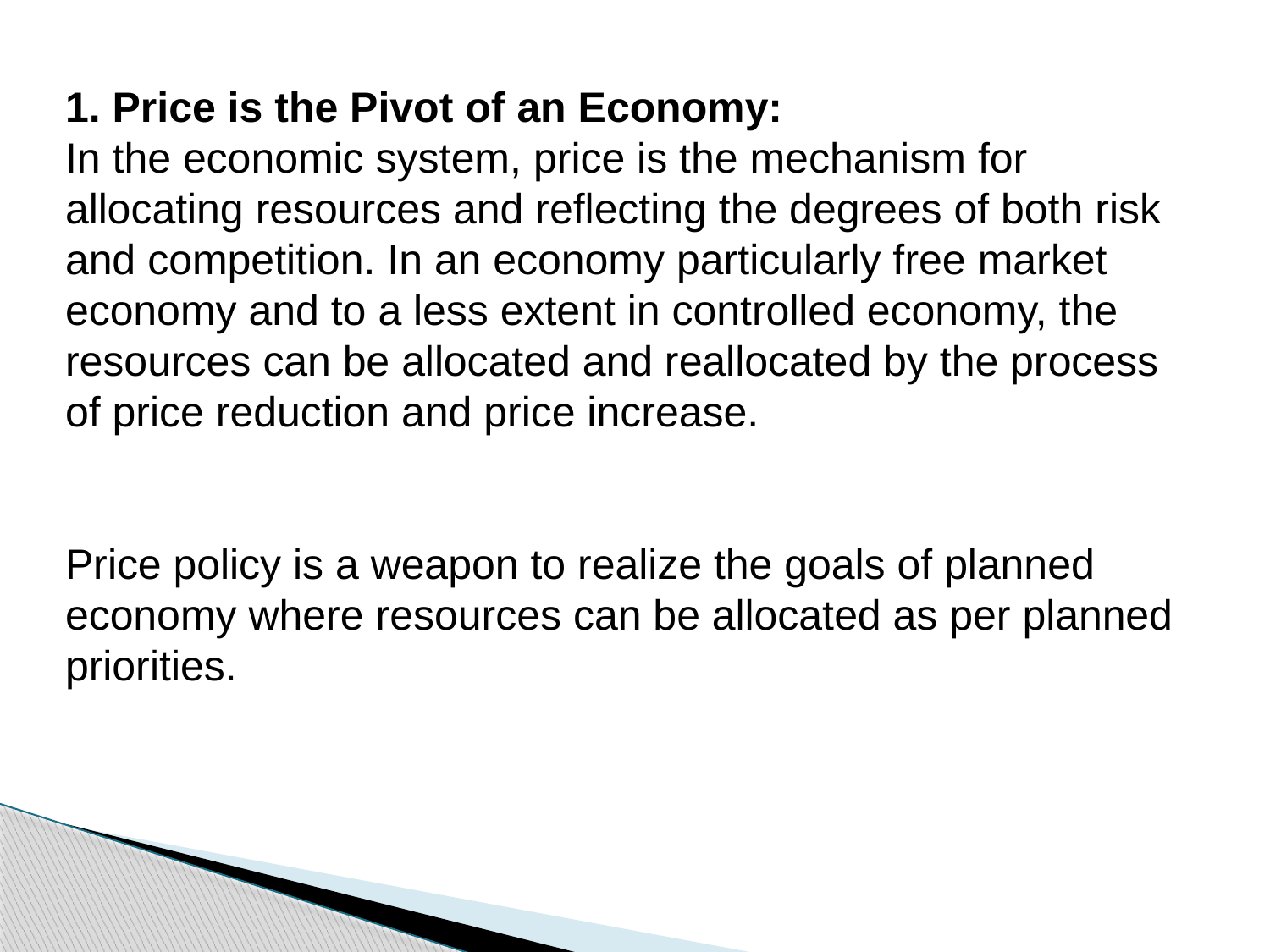

1. Price is the Pivot of an Economy:
In the economic system, price is the mechanism for allocating resources and reflecting the degrees of both risk and competition. In an economy particularly free market economy and to a less extent in controlled economy, the resources can be allocated and reallocated by the process of price reduction and price increase.

Price policy is a weapon to realize the goals of planned economy where resources can be allocated as per planned priorities.